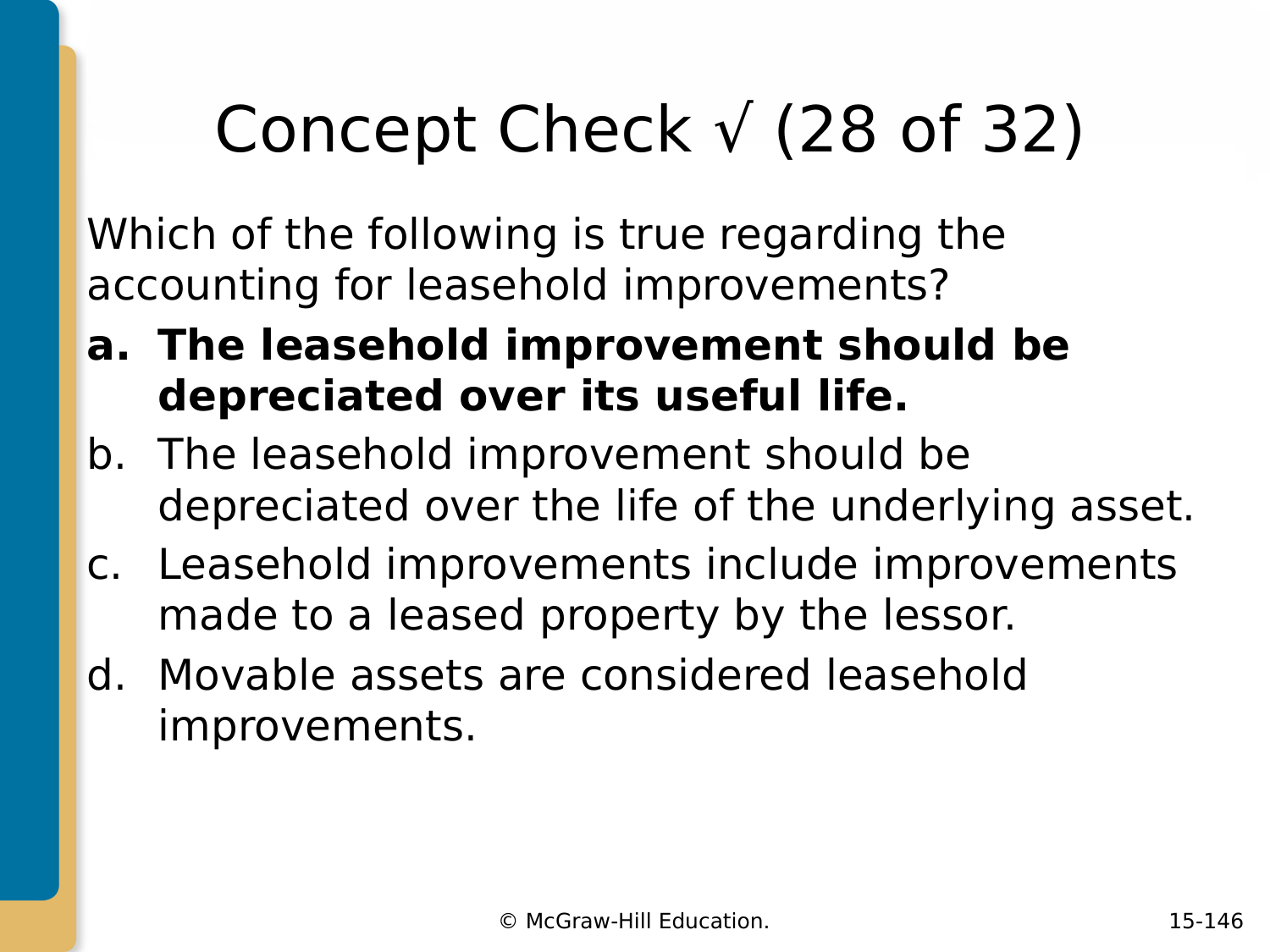

# Concept Check √ (28 of 32)
Which of the following is true regarding the accounting for leasehold improvements?
The leasehold improvement should be depreciated over its useful life.
The leasehold improvement should be depreciated over the life of the underlying asset.
Leasehold improvements include improvements made to a leased property by the lessor.
Movable assets are considered leasehold improvements.